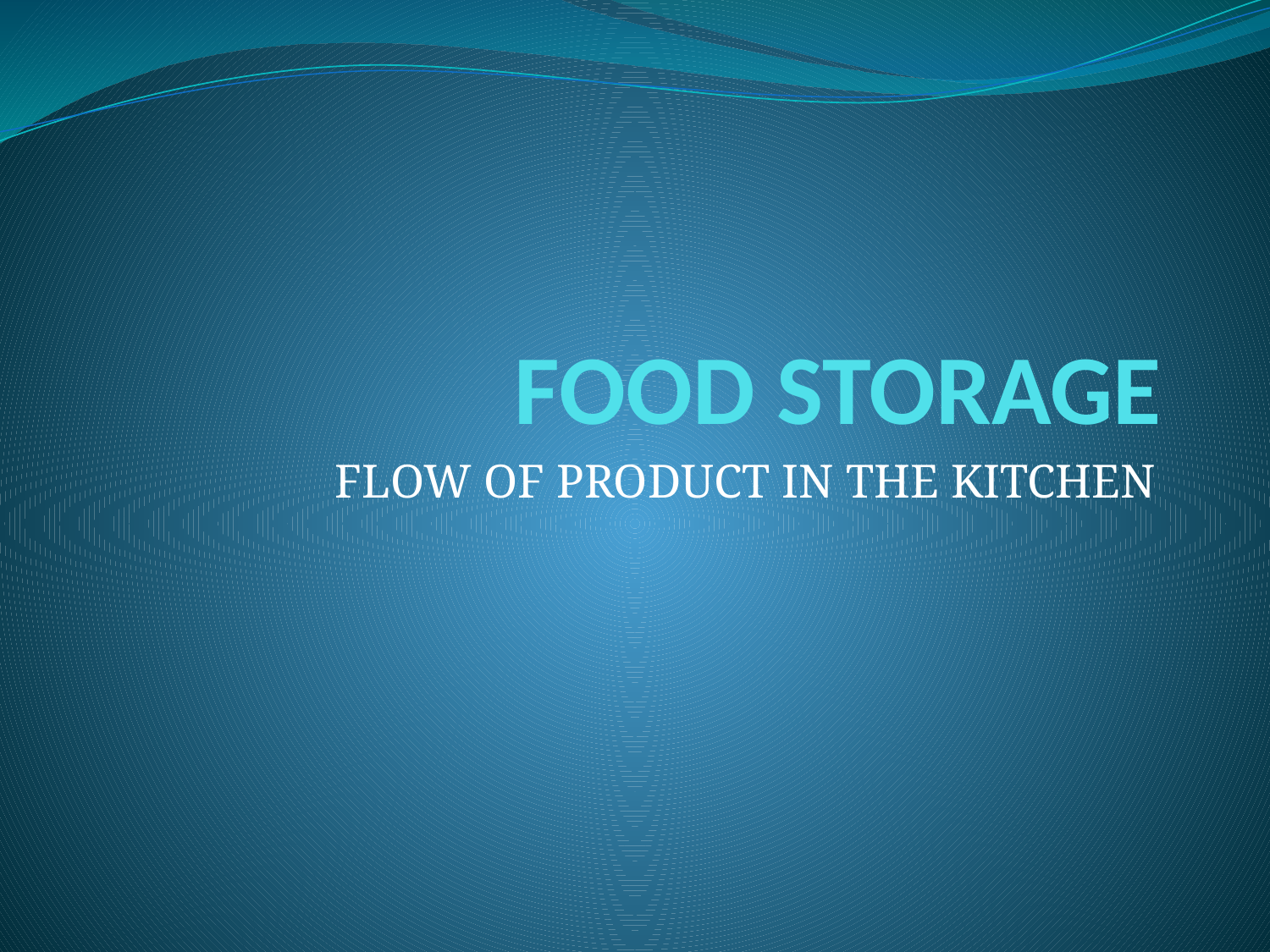

# FOOD STORAGE
FLOW OF PRODUCT IN THE KITCHEN